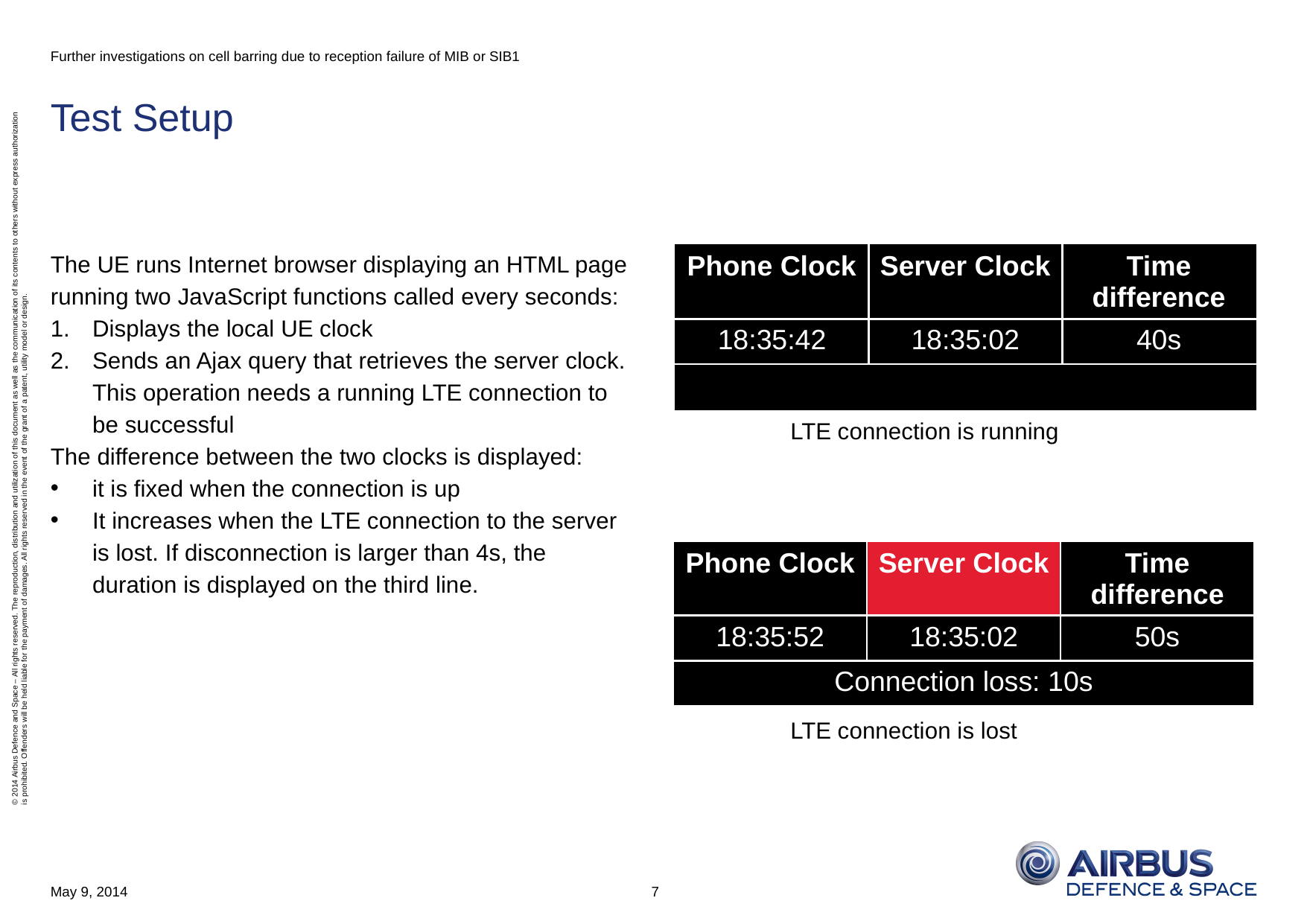

Further investigations on cell barring due to reception failure of MIB or SIB1
# Test Setup
The UE runs Internet browser displaying an HTML page running two JavaScript functions called every seconds:
Displays the local UE clock
Sends an Ajax query that retrieves the server clock. This operation needs a running LTE connection to be successful
The difference between the two clocks is displayed:
it is fixed when the connection is up
It increases when the LTE connection to the server is lost. If disconnection is larger than 4s, the duration is displayed on the third line.
| Phone Clock | Server Clock | Time difference |
| --- | --- | --- |
| 18:35:42 | 18:35:02 | 40s |
|  |  |  |
LTE connection is running
| Phone Clock | Server Clock | Time difference |
| --- | --- | --- |
| 18:35:52 | 18:35:02 | 50s |
| Connection loss: 10s |  |  |
LTE connection is lost
7
May 9, 2014